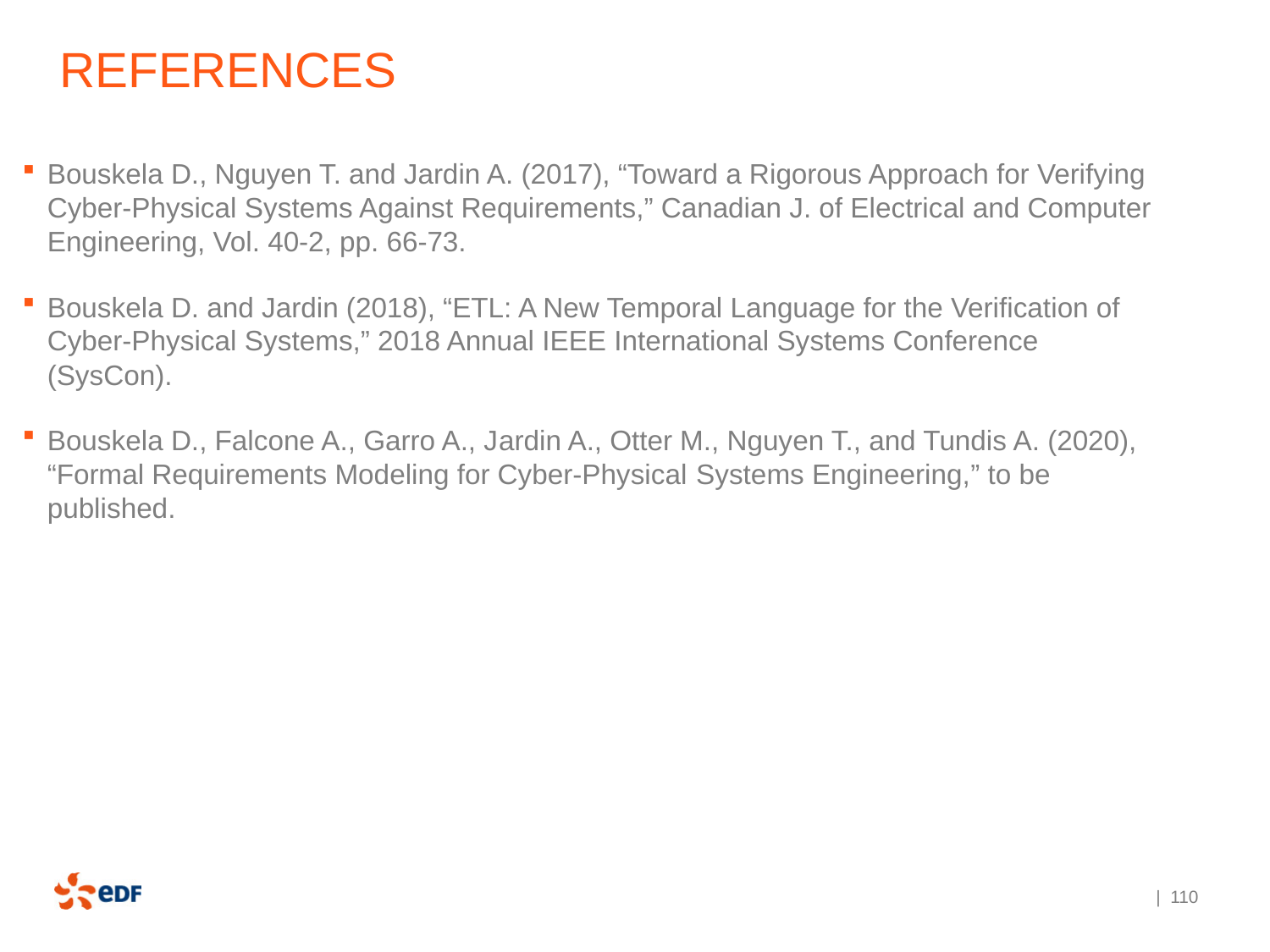

# References
Bouskela D., Nguyen T. and Jardin A. (2017), “Toward a Rigorous Approach for Verifying Cyber-Physical Systems Against Requirements,” Canadian J. of Electrical and Computer Engineering, Vol. 40-2, pp. 66-73.
Bouskela D. and Jardin (2018), “ETL: A New Temporal Language for the Verification of Cyber-Physical Systems,” 2018 Annual IEEE International Systems Conference (SysCon).
Bouskela D., Falcone A., Garro A., Jardin A., Otter M., Nguyen T., and Tundis A. (2020), “Formal Requirements Modeling for Cyber-Physical Systems Engineering,” to be published.